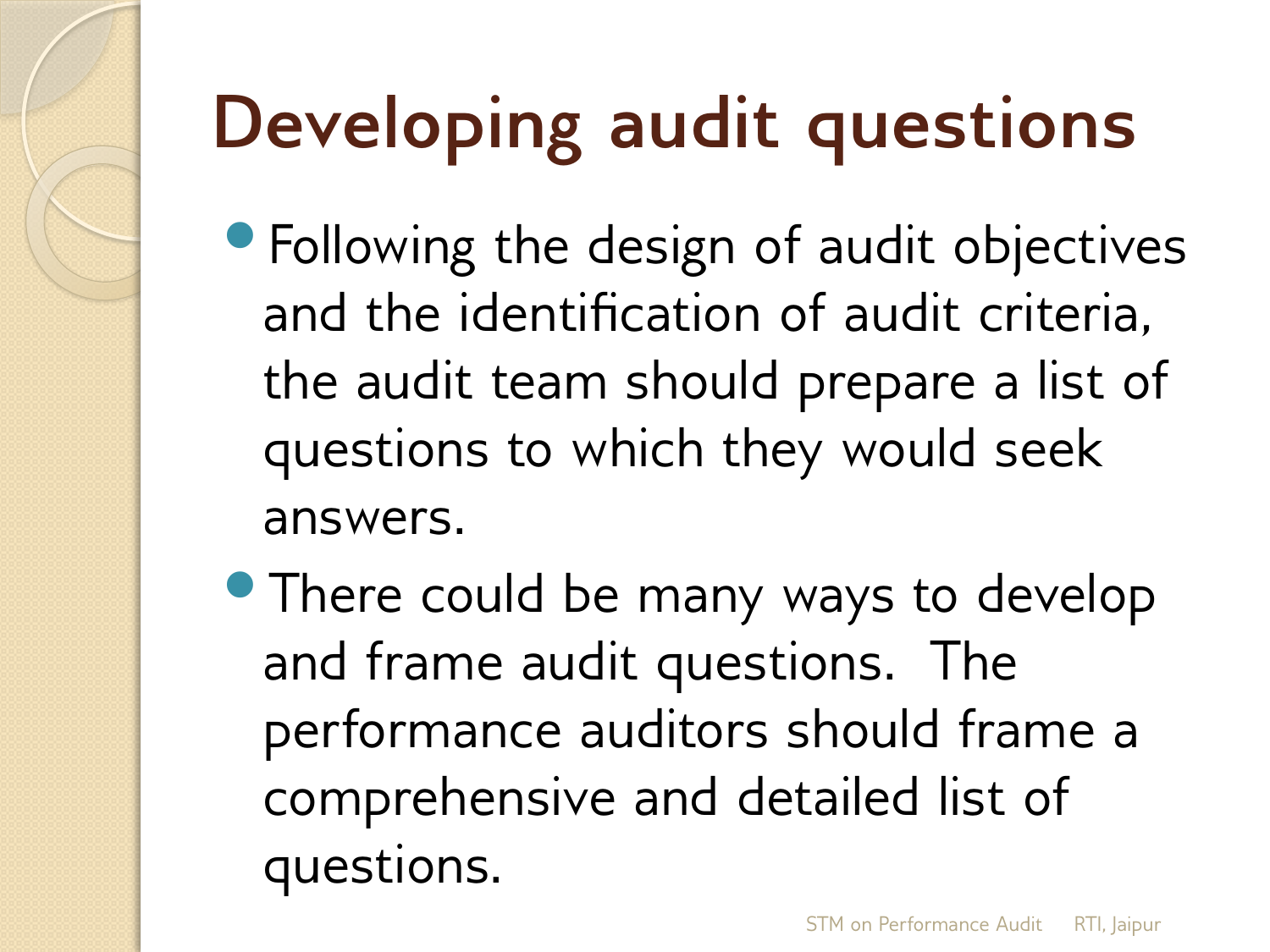

# Developing audit questions
Following the design of audit objectives and the identification of audit criteria, the audit team should prepare a list of questions to which they would seek answers.
There could be many ways to develop and frame audit questions.  The performance auditors should frame a comprehensive and detailed list of questions.

STM on Performance Audit     RTI, Jaipur